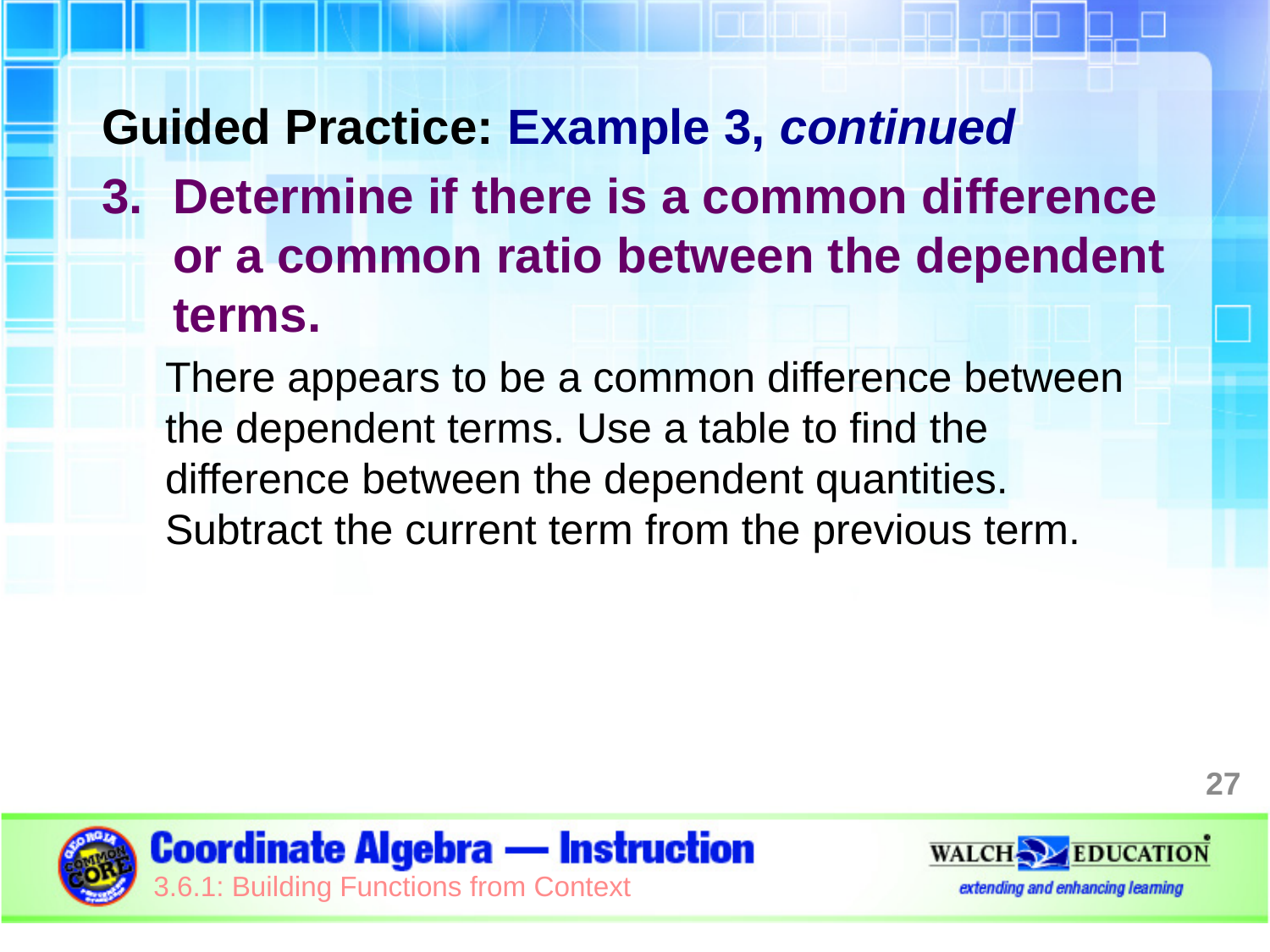

Guided Practice: Example 3, continued
Determine if there is a common difference or a common ratio between the dependent terms.
There appears to be a common difference between the dependent terms. Use a table to find the difference between the dependent quantities. Subtract the current term from the previous term.

27
3.6.1: Building Functions from Context